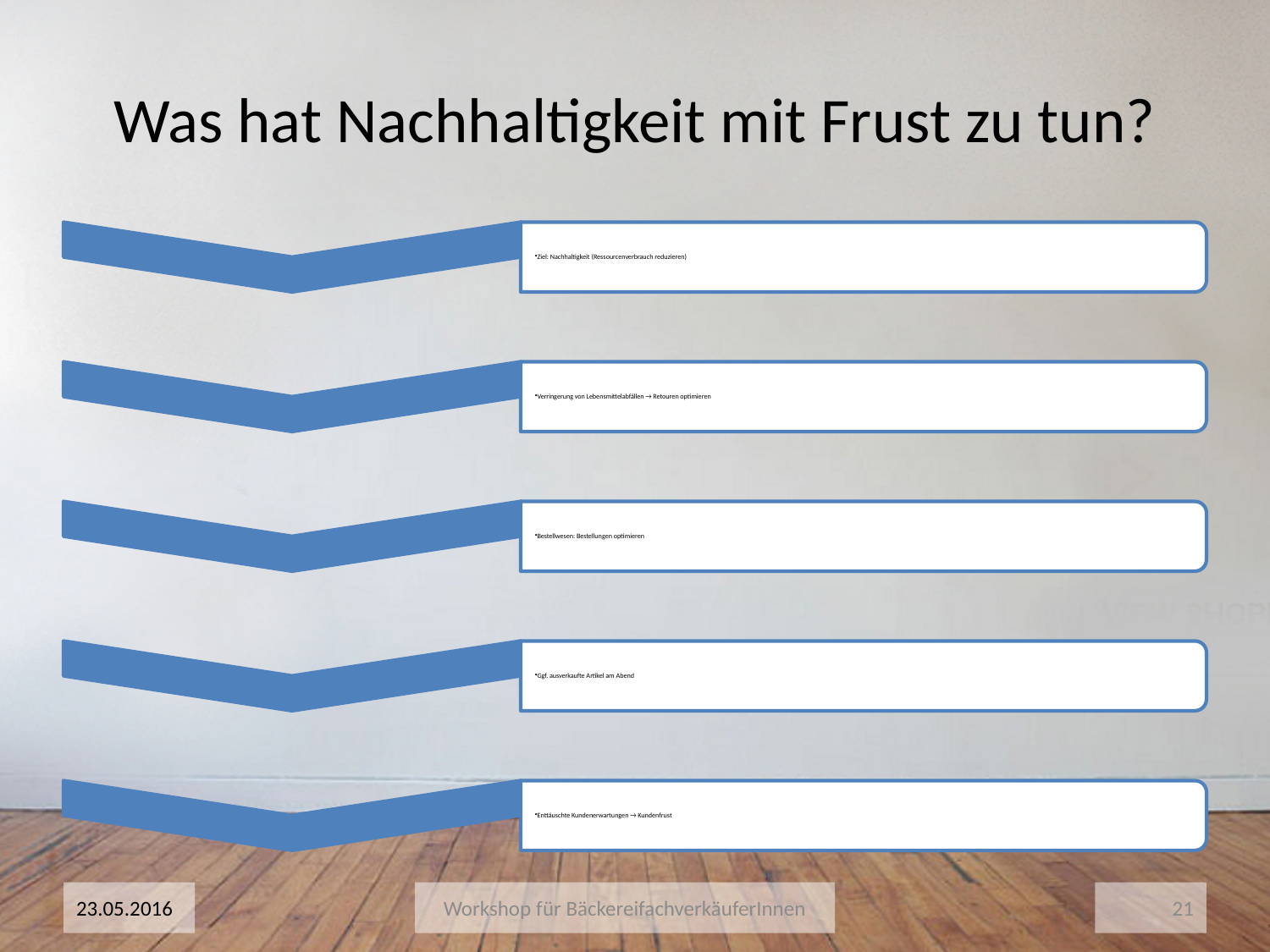

# Was hat Nachhaltigkeit mit Frust zu tun?
Ziel: Nachhaltigkeit (Ressourcenverbrauch reduzieren)
Verringerung von Lebensmittelabfällen → Retouren optimieren
Bestellwesen: Bestellungen optimieren
Ggf. ausverkaufte Artikel am Abend
Enttäuschte Kundenerwartungen → Kundenfrust
23.05.2016
Workshop für BäckereifachverkäuferInnen
21